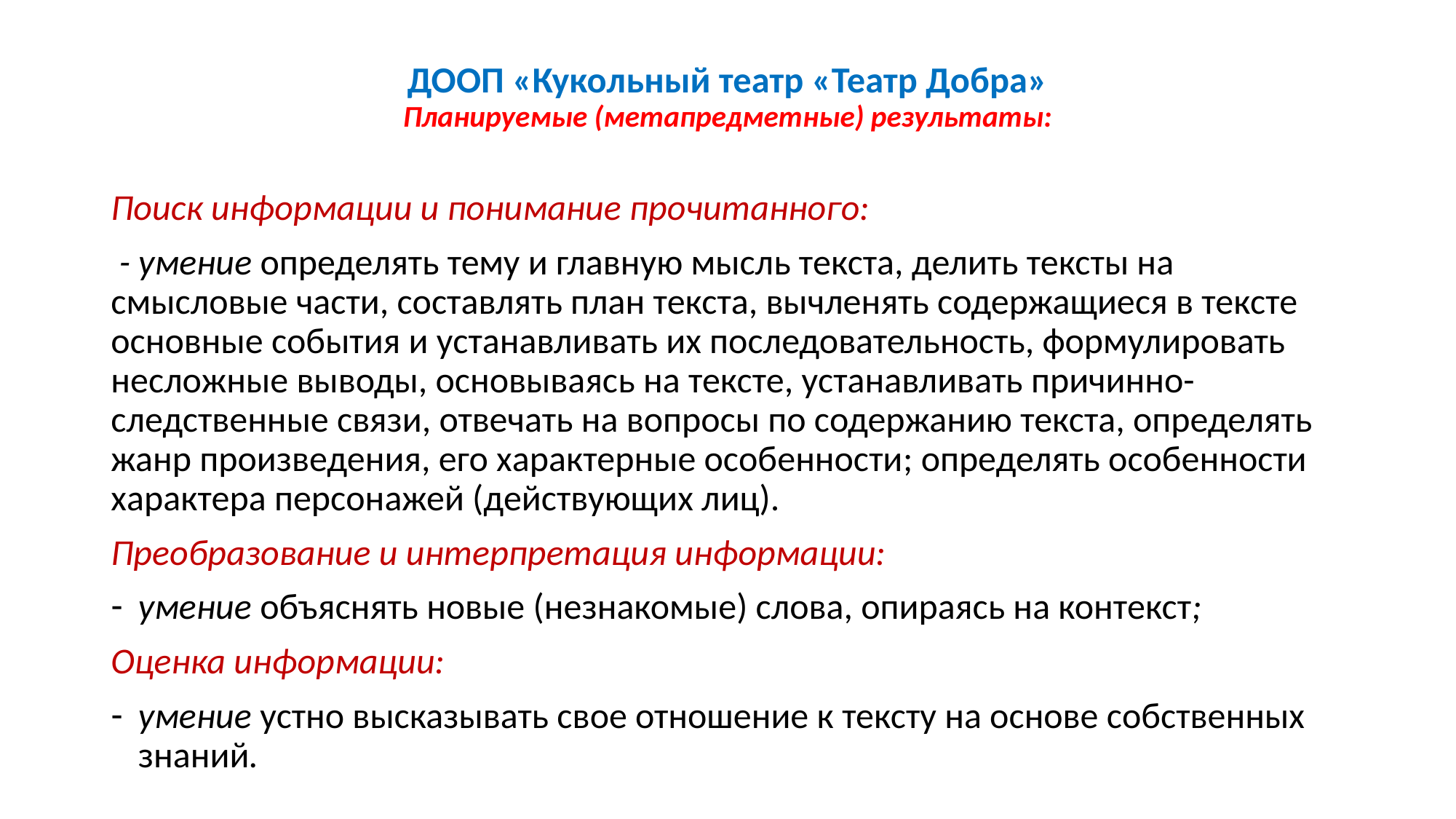

# ДООП «Кукольный театр «Театр Добра» Планируемые (метапредметные) результаты:
Поиск информации и понимание прочитанного:
 - умение определять тему и главную мысль текста, делить тексты на смысловые части, составлять план текста, вычленять содержащиеся в тексте основные события и устанавливать их последовательность, формулировать несложные выводы, основываясь на тексте, устанавливать причинно-следственные связи, отвечать на вопросы по содержанию текста, определять жанр произведения, его характерные особенности; определять особенности характера персонажей (действующих лиц).
Преобразование и интерпретация информации:
умение объяснять новые (незнакомые) слова, опираясь на контекст;
Оценка информации:
умение устно высказывать свое отношение к тексту на основе собственных знаний.